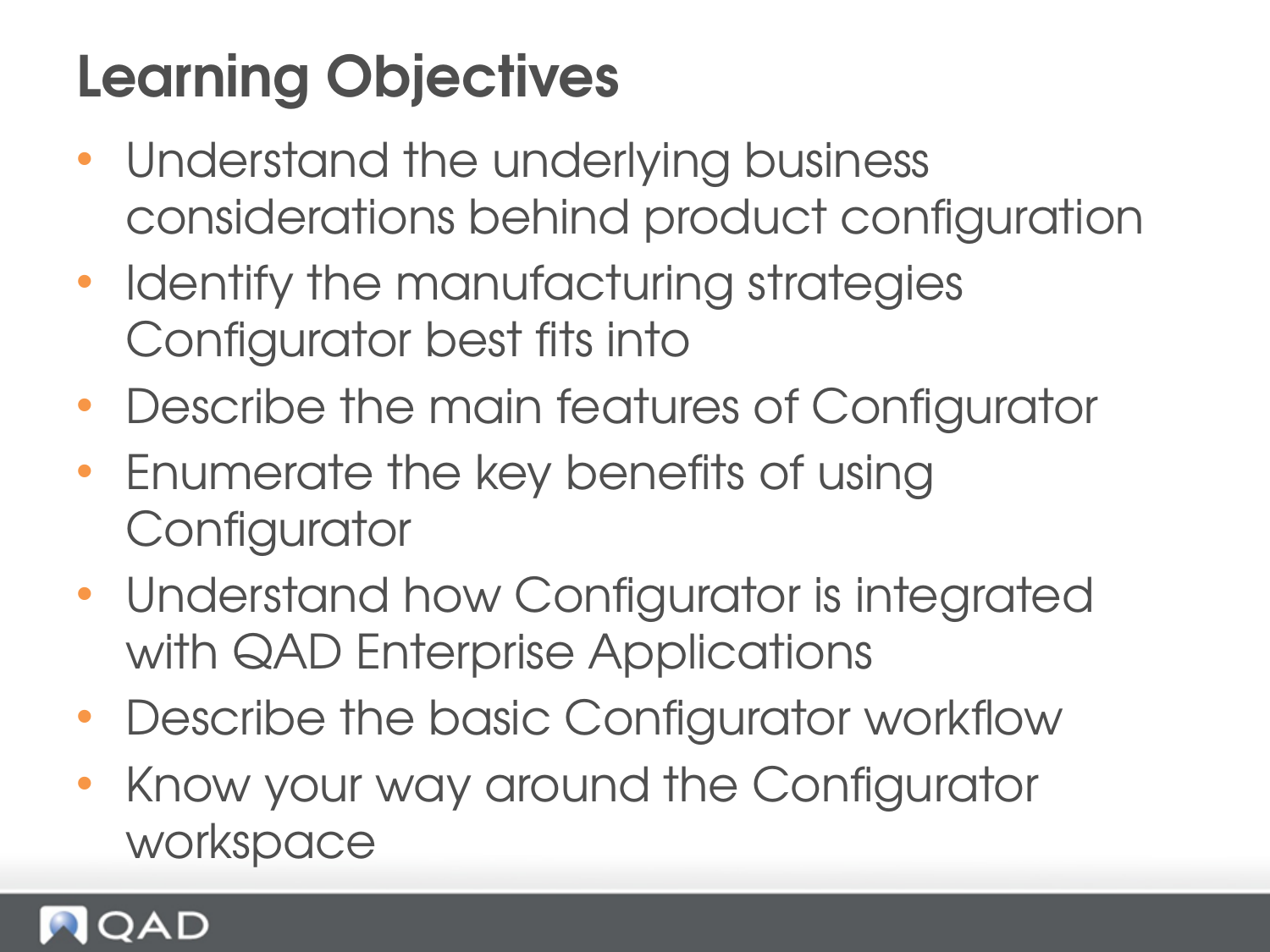

# Learning Objectives
Understand the underlying business considerations behind product configuration
Identify the manufacturing strategies Configurator best fits into
Describe the main features of Configurator
Enumerate the key benefits of using Configurator
Understand how Configurator is integrated with QAD Enterprise Applications
Describe the basic Configurator workflow
Know your way around the Configurator workspace